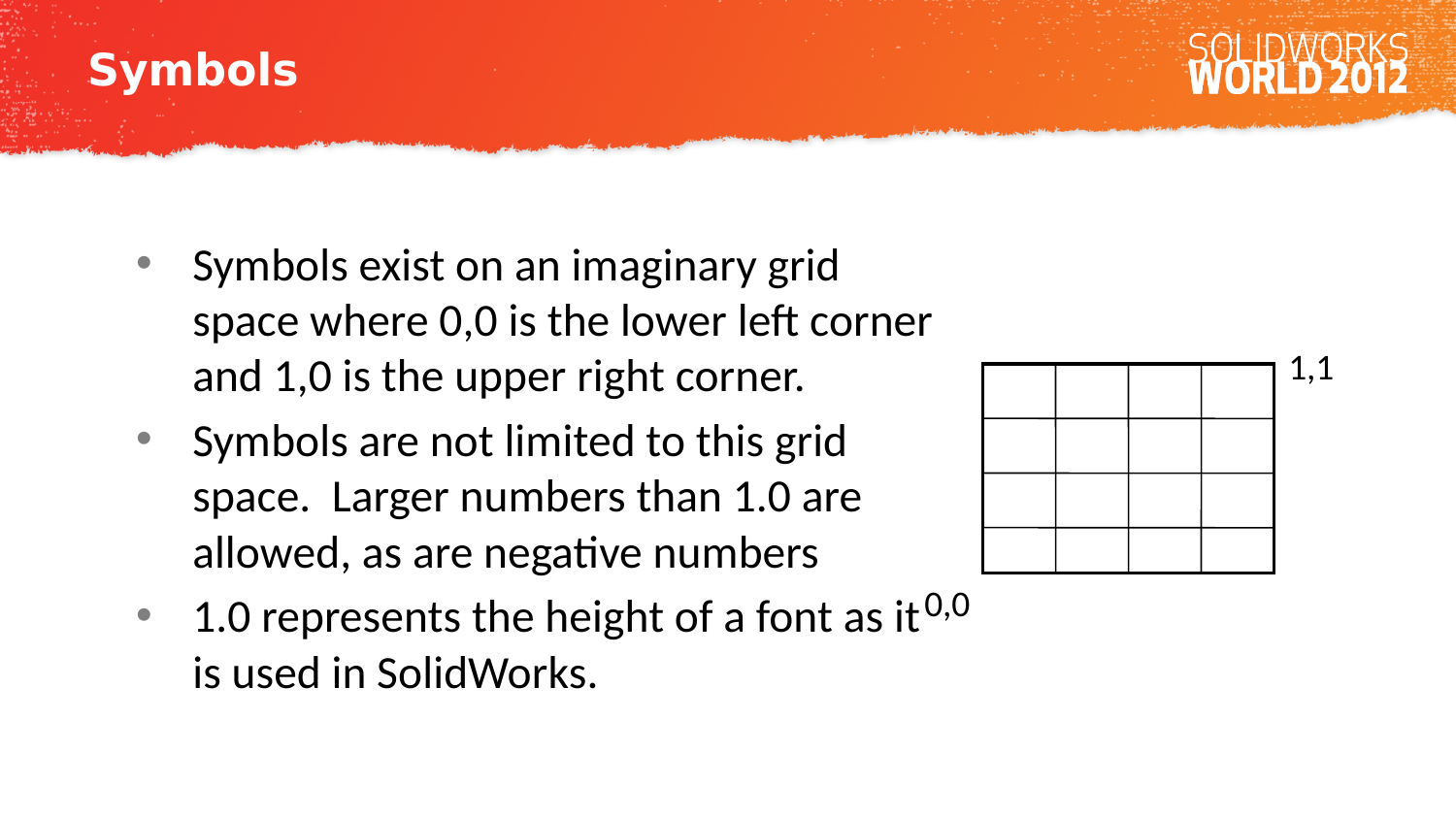

# Symbols
Symbols exist on an imaginary grid space where 0,0 is the lower left corner and 1,0 is the upper right corner.
Symbols are not limited to this grid space.  Larger numbers than 1.0 are allowed, as are negative numbers
1.0 represents the height of a font as it is used in SolidWorks.
1,1

0,0